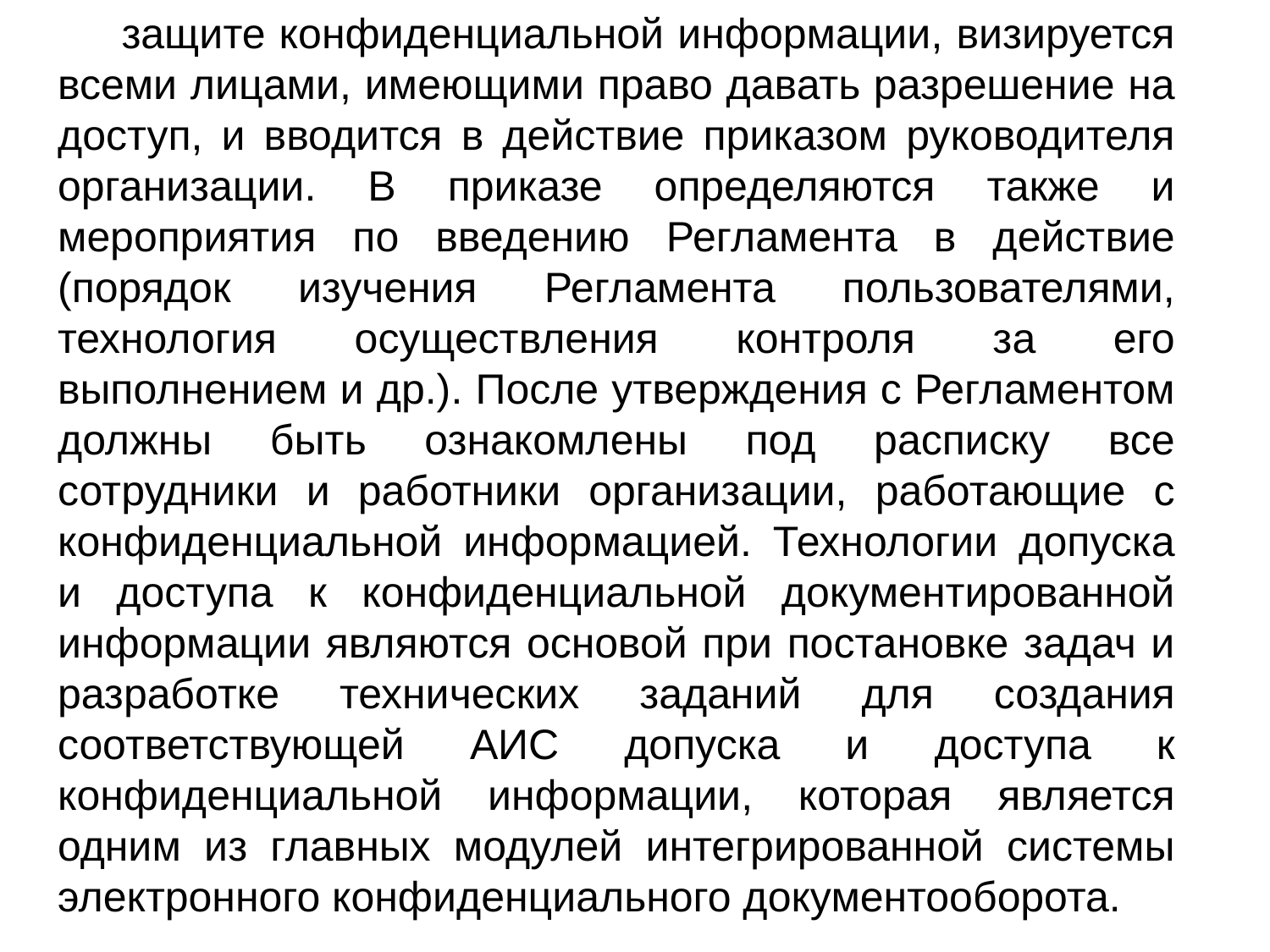

защите конфиденциальной информации, визируется всеми лицами, имеющими право давать разрешение на доступ, и вводится в действие приказом руководителя организации. В приказе определяются также и мероприятия по введению Регламента в действие (порядок изучения Регламента пользователями, технология осуществления контроля за его выполнением и др.). После утверждения с Регламентом должны быть ознакомлены под расписку все сотрудники и работники организации, работающие с конфиденциальной информацией. Технологии допуска и доступа к конфиденциальной документированной информации являются основой при постановке задач и разработке технических заданий для создания соответствующей АИС допуска и доступа к конфиденциальной информации, которая является одним из главных модулей интегрированной системы электронного конфиденциального документооборота.